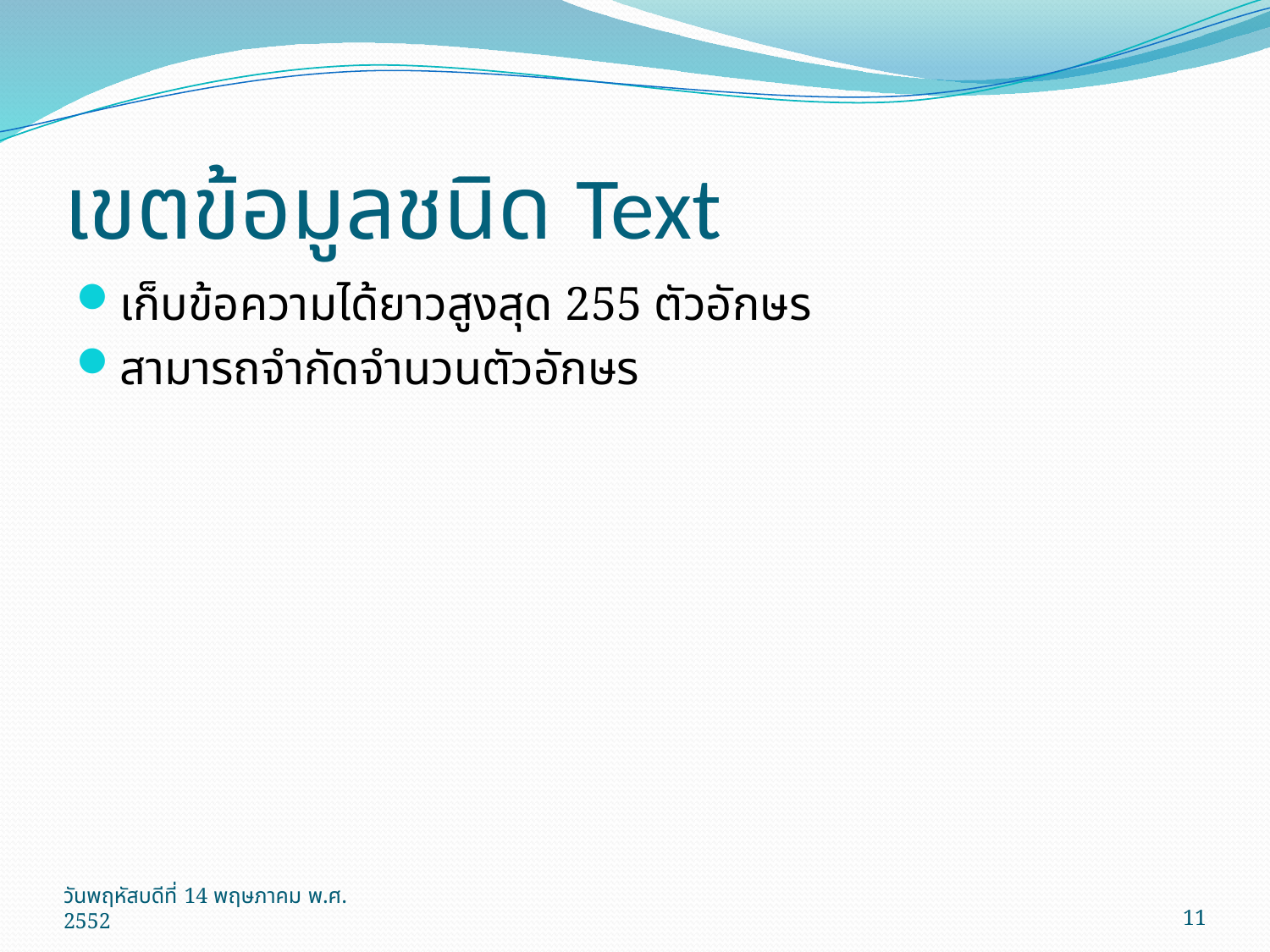

# เขตข้อมูลชนิด Text
เก็บข้อความได้ยาวสูงสุด 255 ตัวอักษร
สามารถจำกัดจำนวนตัวอักษร
วันพฤหัสบดีที่ 14 พฤษภาคม พ.ศ. 2552
11